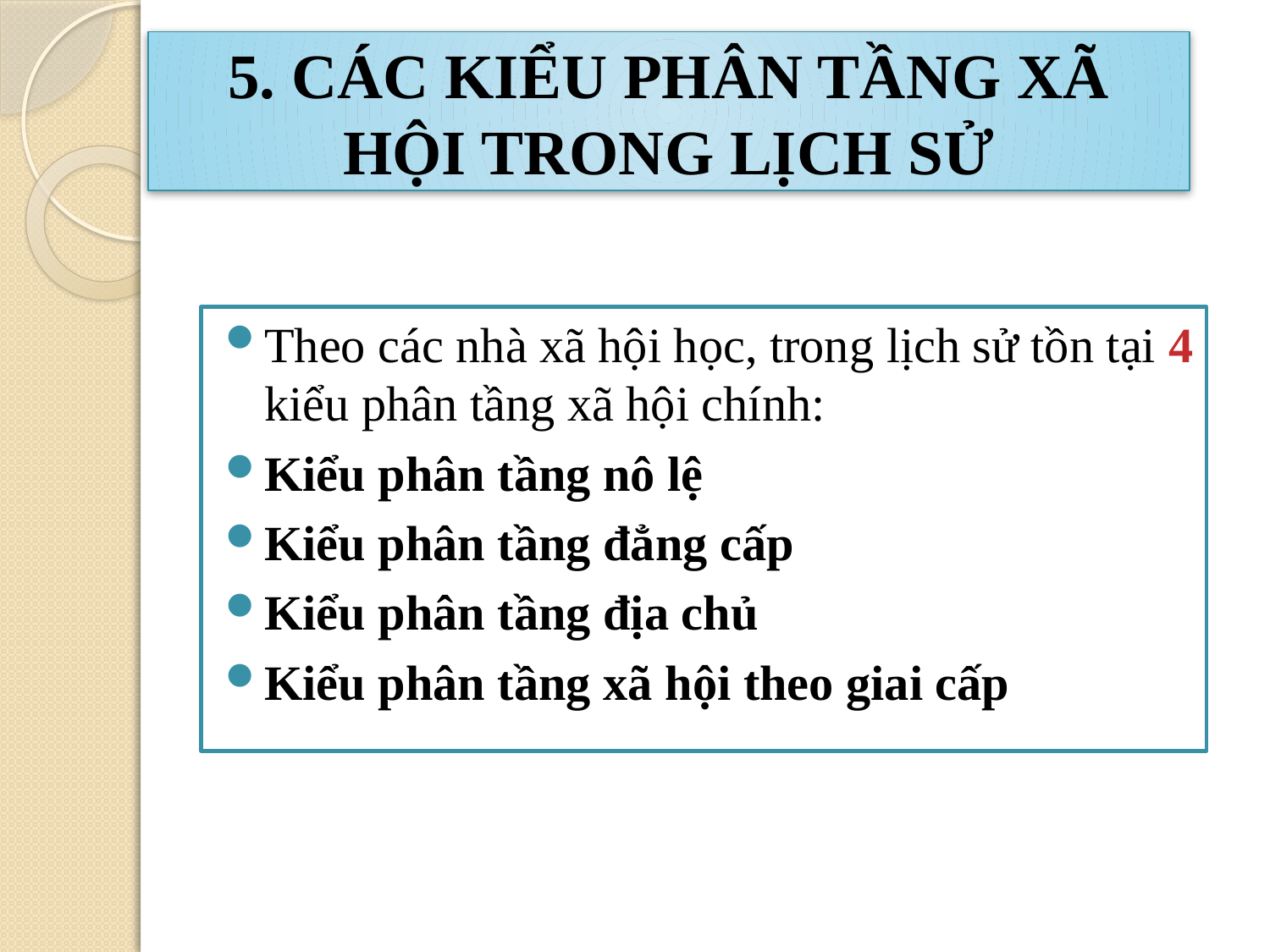

# 5. CÁC KIỂU PHÂN TẦNG XÃ HỘI TRONG LỊCH SỬ
Theo các nhà xã hội học, trong lịch sử tồn tại 4 kiểu phân tầng xã hội chính:
Kiểu phân tầng nô lệ
Kiểu phân tầng đẳng cấp
Kiểu phân tầng địa chủ
Kiểu phân tầng xã hội theo giai cấp